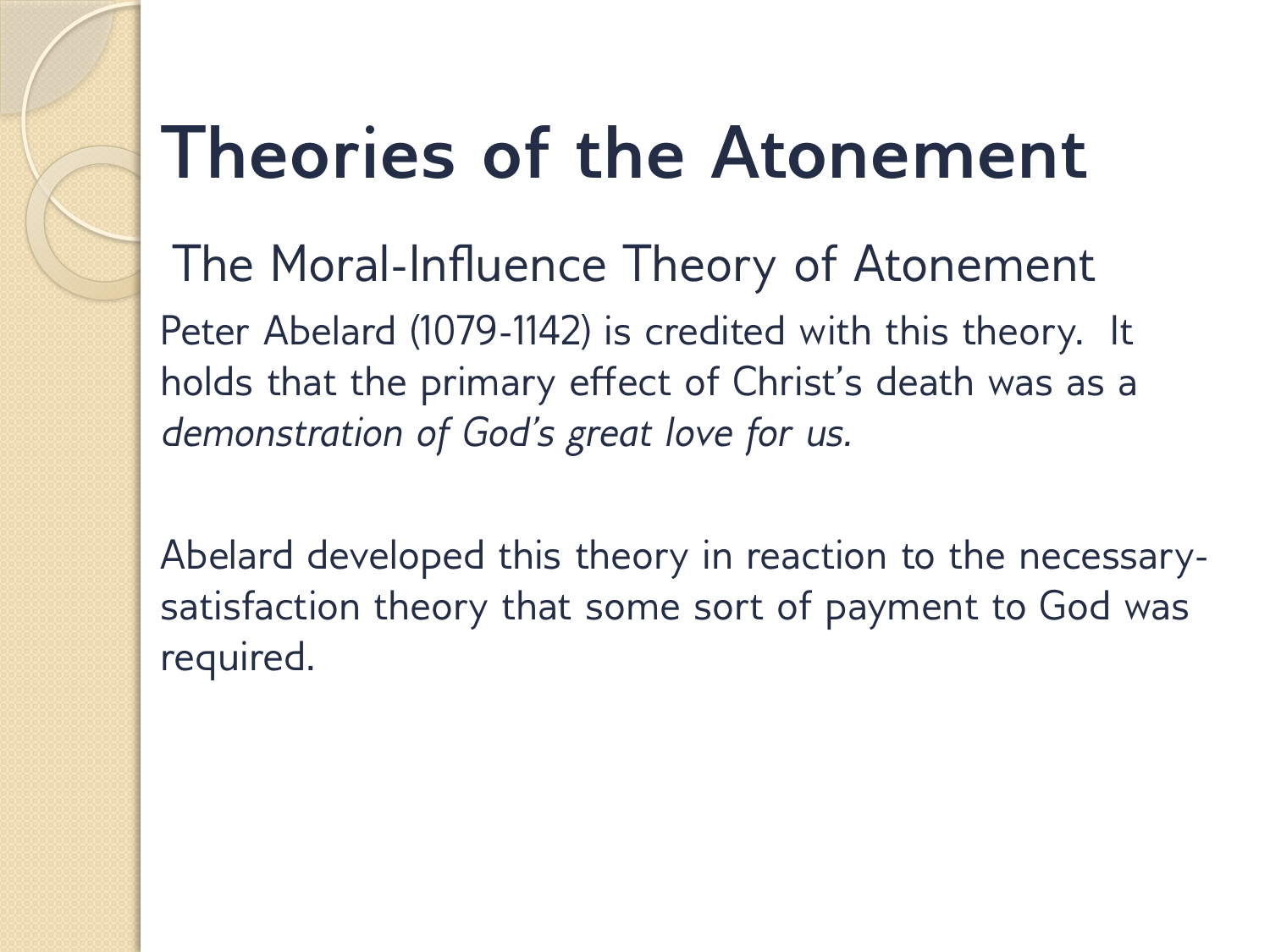

# Theories of the Atonement
The Moral-Influence Theory of Atonement
Peter Abelard (1079-1142) is credited with this theory.  It holds that the primary effect of Christ’s death was as a demonstration of God’s great love for us.

Abelard developed this theory in reaction to the necessary-satisfaction theory that some sort of payment to God was required.